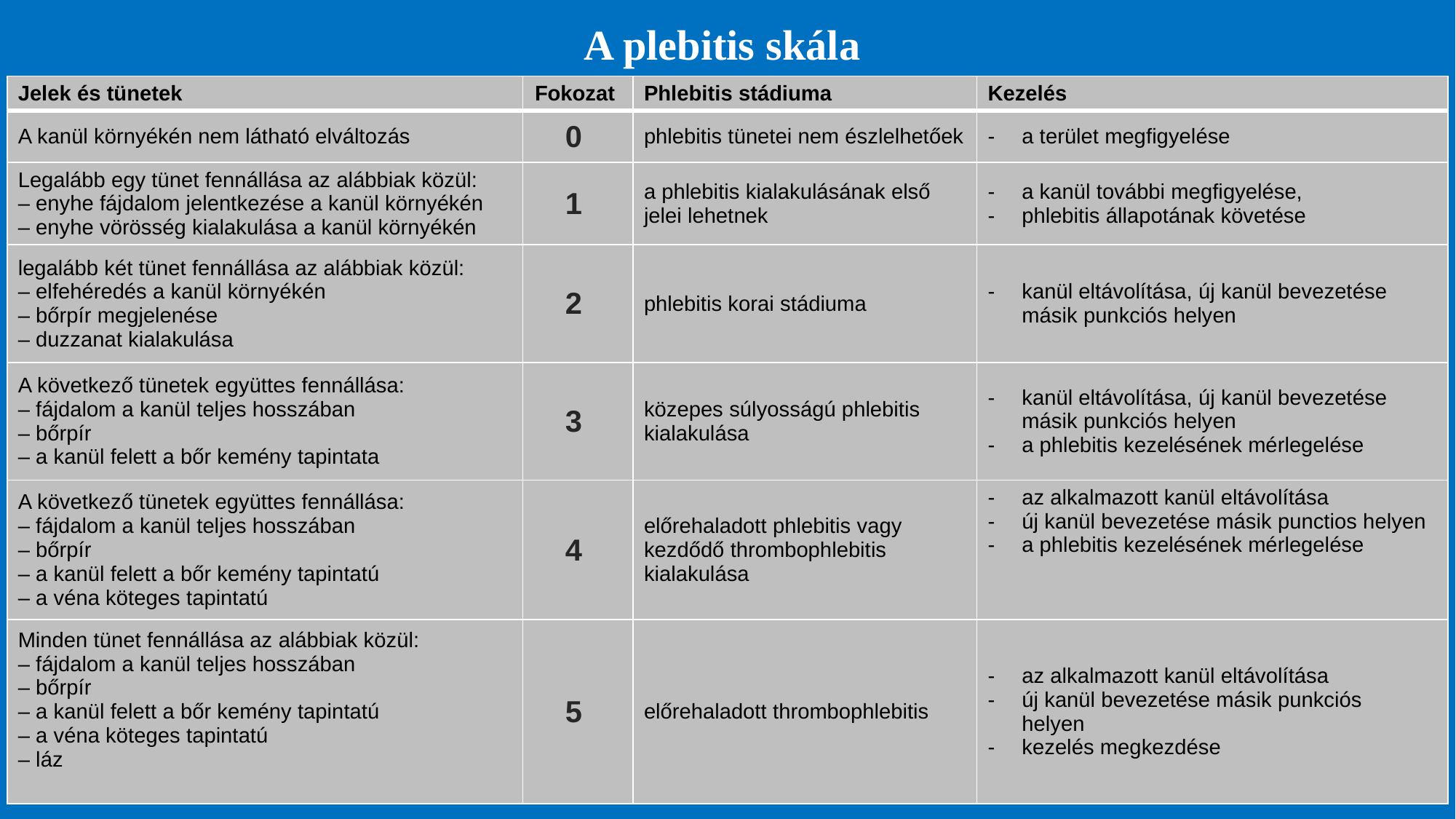

A plebitis skála
| Jelek és tünetek | Fokozat | Phlebitis stádiuma | Kezelés |
| --- | --- | --- | --- |
| A kanül környékén nem látható elváltozás | 0 | phlebitis tünetei nem észlelhetőek | a terület megfigyelése |
| Legalább egy tünet fennállása az alábbiak közül: – enyhe fájdalom jelentkezése a kanül környékén – enyhe vörösség kialakulása a kanül környékén | 1 | a phlebitis kialakulásának első jelei lehetnek | a kanül további megfigyelése, phlebitis állapotának követése |
| legalább két tünet fennállása az alábbiak közül: – elfehéredés a kanül környékén – bőrpír megjelenése – duzzanat kialakulása | 2 | phlebitis korai stádiuma | kanül eltávolítása, új kanül bevezetése másik punkciós helyen |
| A következő tünetek együttes fennállása: – fájdalom a kanül teljes hosszában – bőrpír – a kanül felett a bőr kemény tapintata | 3 | közepes súlyosságú phlebitis kialakulása | kanül eltávolítása, új kanül bevezetése másik punkciós helyen a phlebitis kezelésének mérlegelése |
| A következő tünetek együttes fennállása: – fájdalom a kanül teljes hosszában – bőrpír – a kanül felett a bőr kemény tapintatú – a véna köteges tapintatú | 4 | előrehaladott phlebitis vagy kezdődő thrombophlebitis kialakulása | az alkalmazott kanül eltávolítása új kanül bevezetése másik punctios helyen a phlebitis kezelésének mérlegelése |
| Minden tünet fennállása az alábbiak közül: – fájdalom a kanül teljes hosszában – bőrpír – a kanül felett a bőr kemény tapintatú – a véna köteges tapintatú – láz | 5 | előrehaladott thrombophlebitis | az alkalmazott kanül eltávolítása új kanül bevezetése másik punkciós helyen kezelés megkezdése |